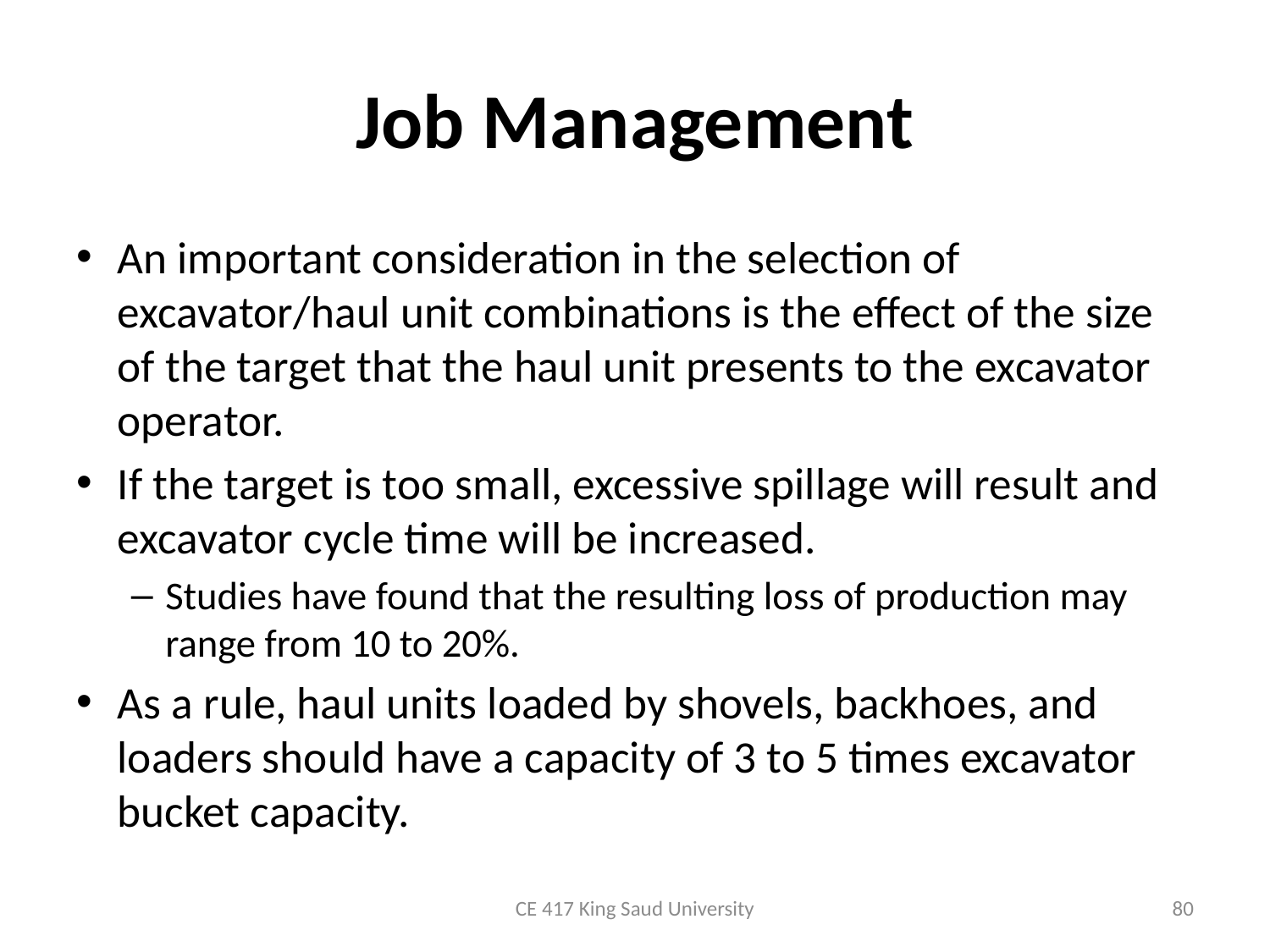

# Job Management
An important consideration in the selection of excavator/haul unit combinations is the effect of the size of the target that the haul unit presents to the excavator operator.
If the target is too small, excessive spillage will result and excavator cycle time will be increased.
Studies have found that the resulting loss of production may range from 10 to 20%.
As a rule, haul units loaded by shovels, backhoes, and loaders should have a capacity of 3 to 5 times excavator bucket capacity.
CE 417 King Saud University
80